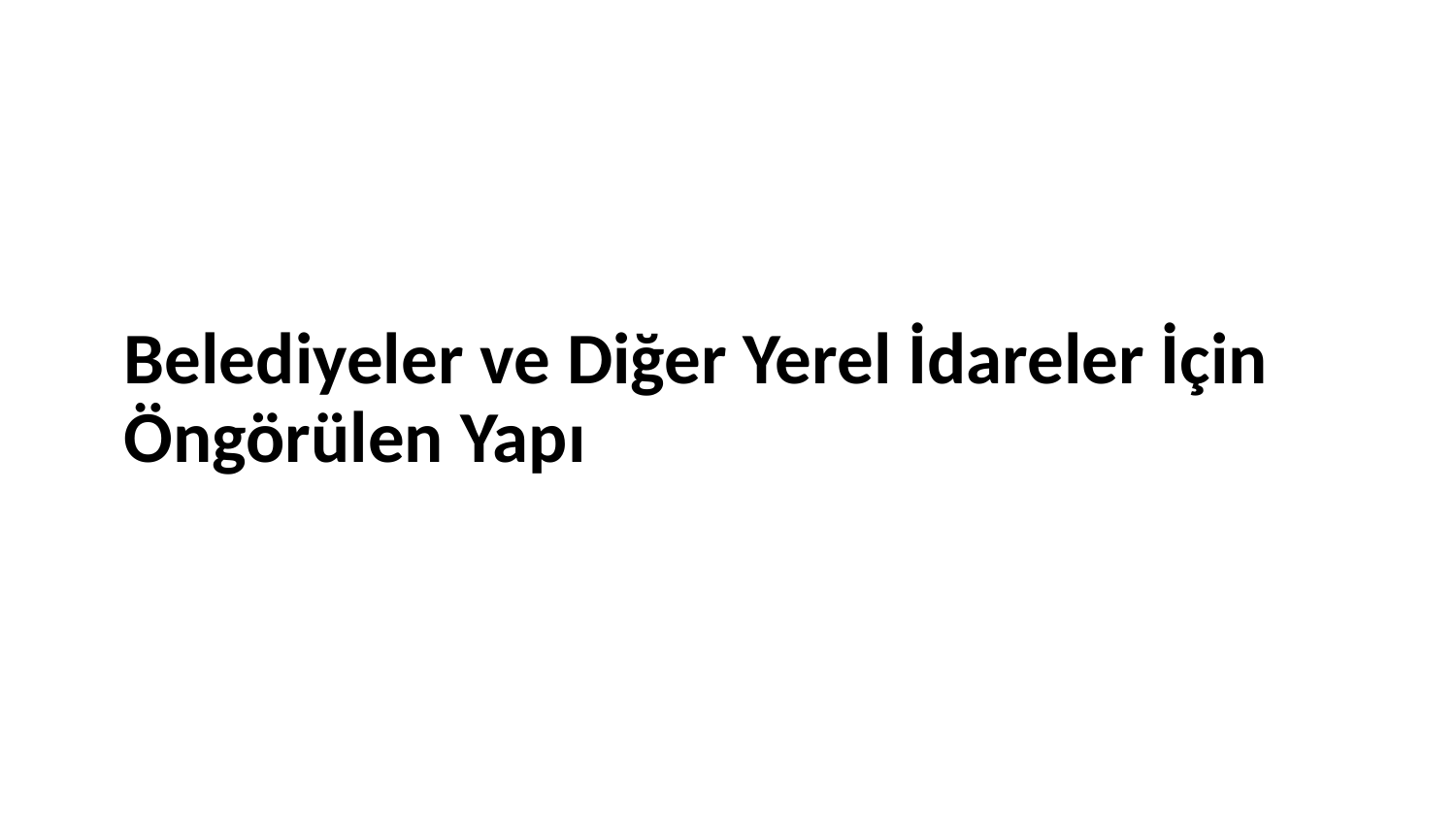

Belediyeler ve Diğer Yerel İdareler İçin Öngörülen Yapı